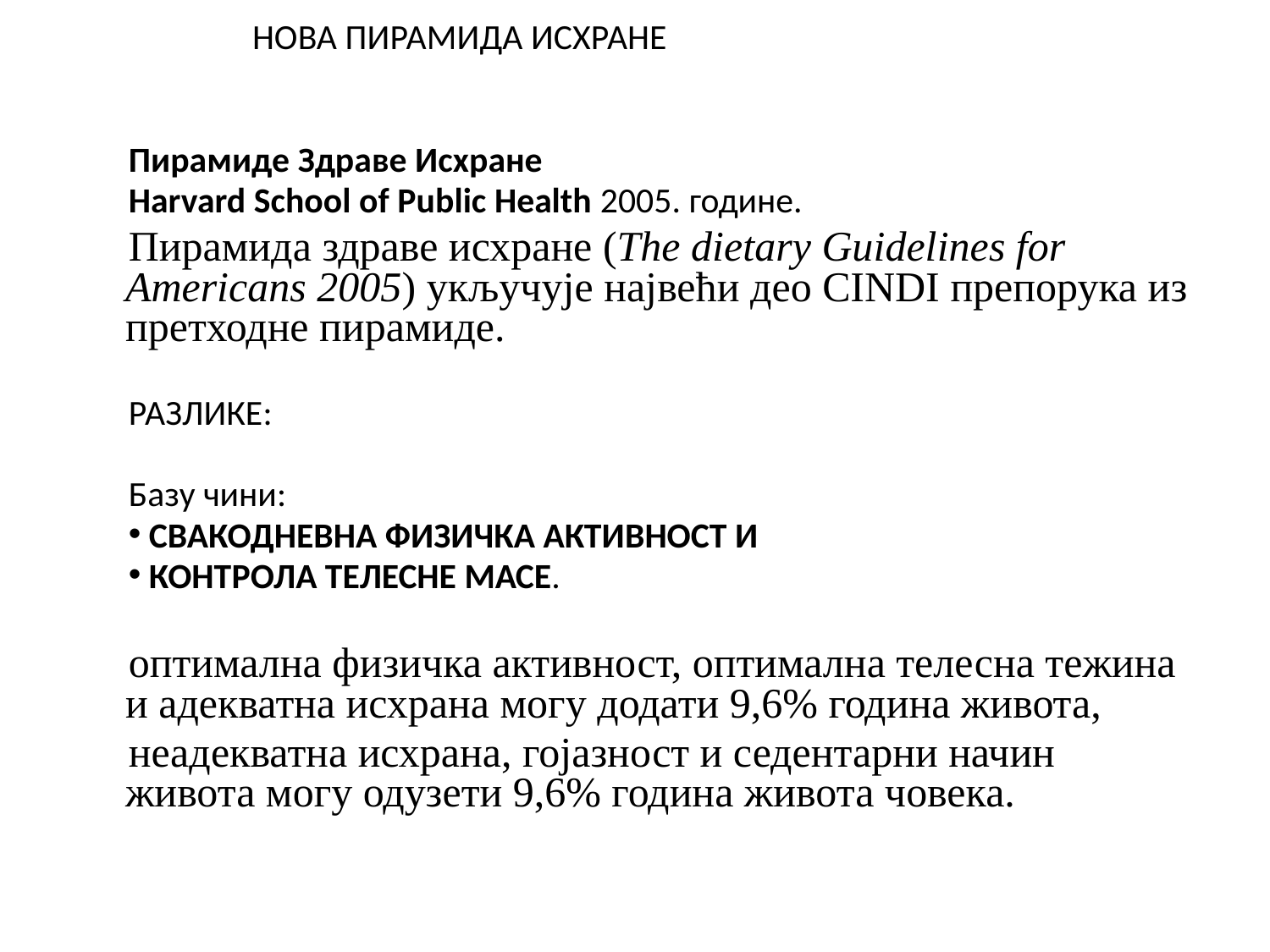

НОВА ПИРАМИДА ИСХРАНЕ

Пирамиде Здраве Исхране
Harvard School of Public Health 2005. годинe.
Пирамида здраве исхране (The dietary Guidelines for Americans 2005) укључује највећи део CINDI препорука из претходне пирамиде.

РАЗЛИКЕ:

Базу чини:
 СВАКОДНЕВНА ФИЗИЧКА АКТИВНОСТ И
 КОНТРОЛА ТЕЛЕСНЕ МАСЕ.

оптимална физичка активност, оптимална телесна тежина и адекватна исхрана могу додати 9,6% година живота,
неадекватна исхрана, гојазност и седентарни начин живота могу одузети 9,6% година живота човека.